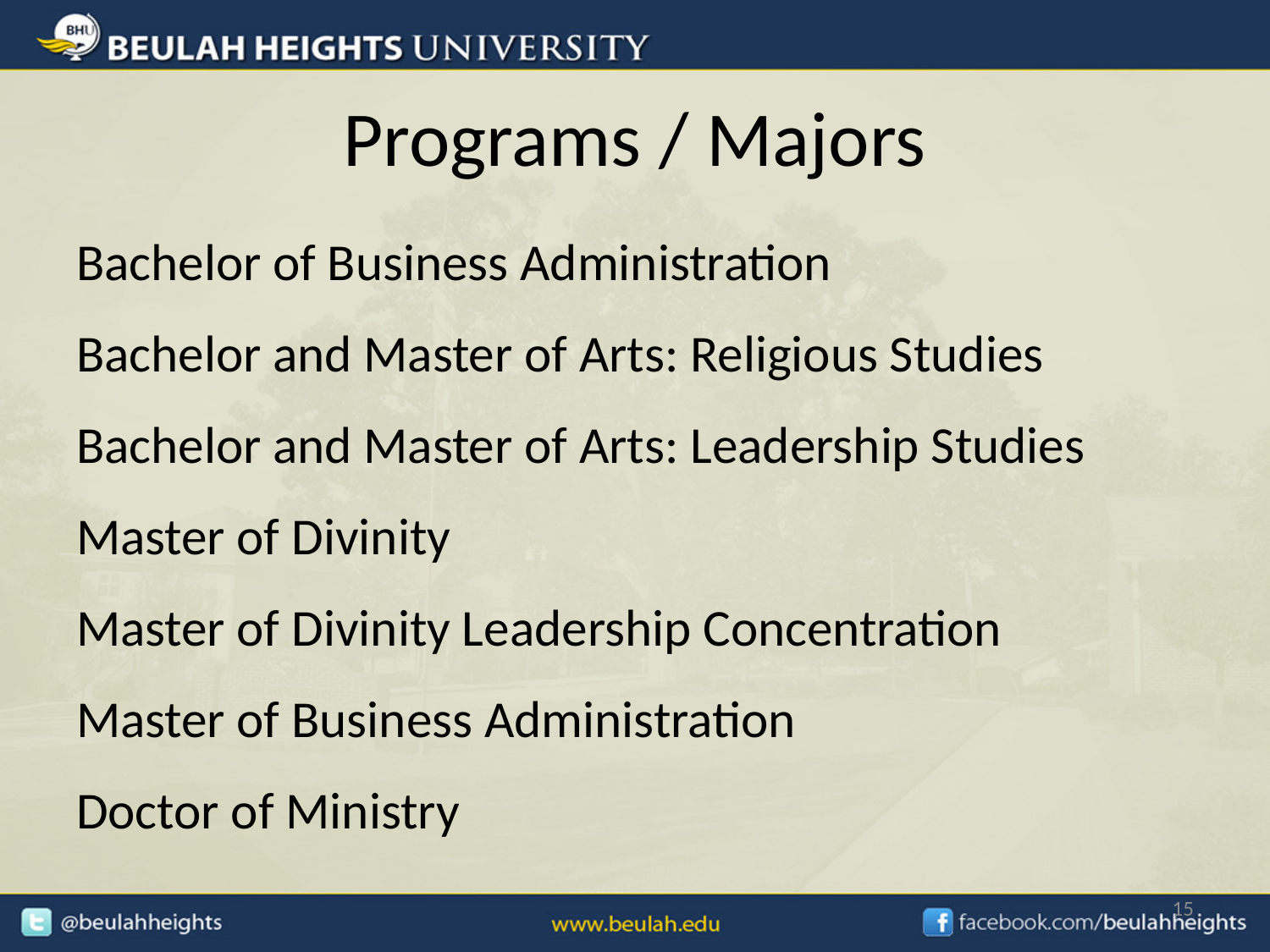

# Programs / Majors
Bachelor of Business Administration
Bachelor and Master of Arts: Religious Studies
Bachelor and Master of Arts: Leadership Studies
Master of Divinity
Master of Divinity Leadership Concentration
Master of Business Administration
Doctor of Ministry
15